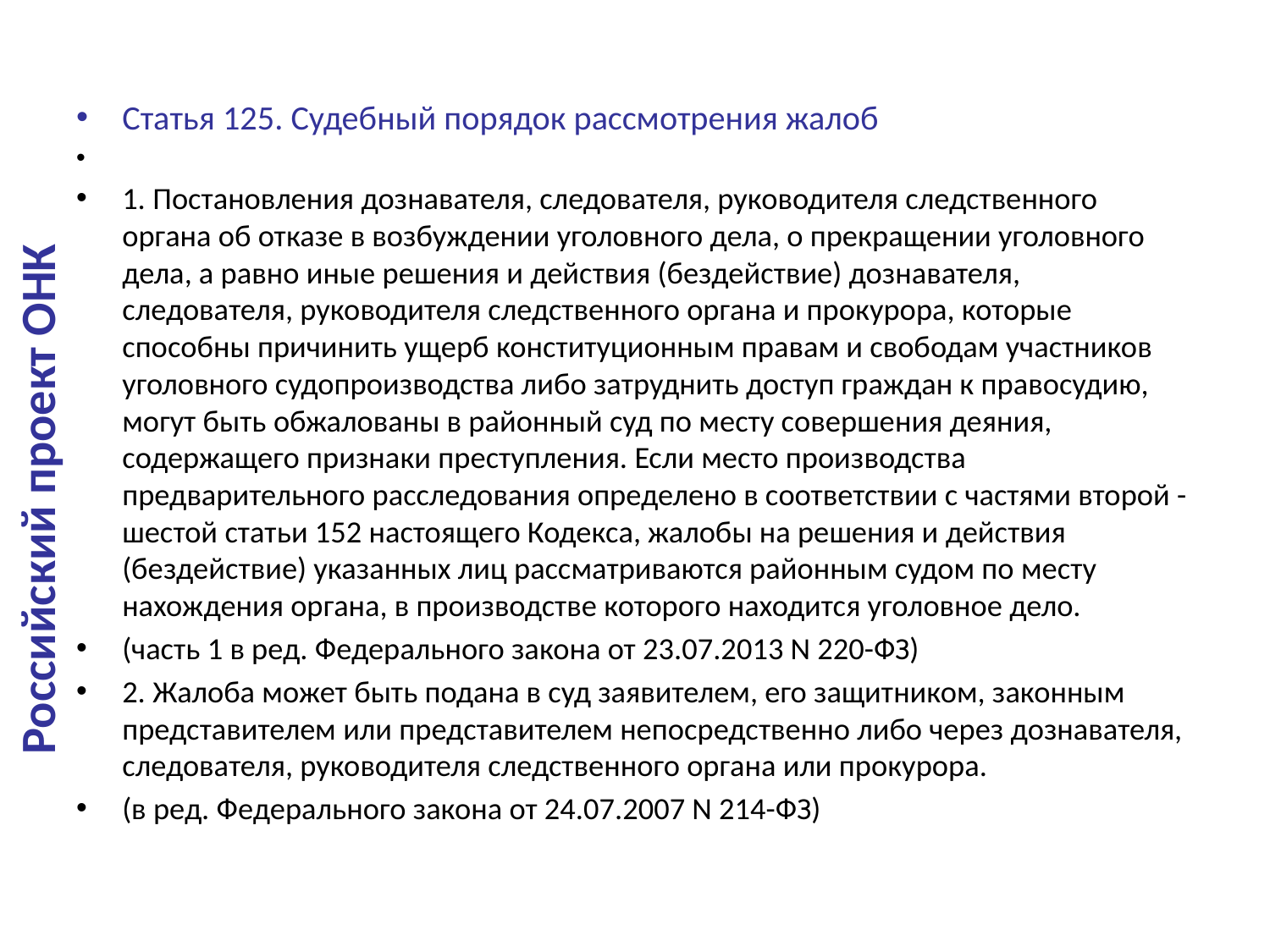

Статья 125. Судебный порядок рассмотрения жалоб

1. Постановления дознавателя, следователя, руководителя следственного органа об отказе в возбуждении уголовного дела, о прекращении уголовного дела, а равно иные решения и действия (бездействие) дознавателя, следователя, руководителя следственного органа и прокурора, которые способны причинить ущерб конституционным правам и свободам участников уголовного судопроизводства либо затруднить доступ граждан к правосудию, могут быть обжалованы в районный суд по месту совершения деяния, содержащего признаки преступления. Если место производства предварительного расследования определено в соответствии с частями второй - шестой статьи 152 настоящего Кодекса, жалобы на решения и действия (бездействие) указанных лиц рассматриваются районным судом по месту нахождения органа, в производстве которого находится уголовное дело.
(часть 1 в ред. Федерального закона от 23.07.2013 N 220-ФЗ)
2. Жалоба может быть подана в суд заявителем, его защитником, законным представителем или представителем непосредственно либо через дознавателя, следователя, руководителя следственного органа или прокурора.
(в ред. Федерального закона от 24.07.2007 N 214-ФЗ)

Российский проект ОНК